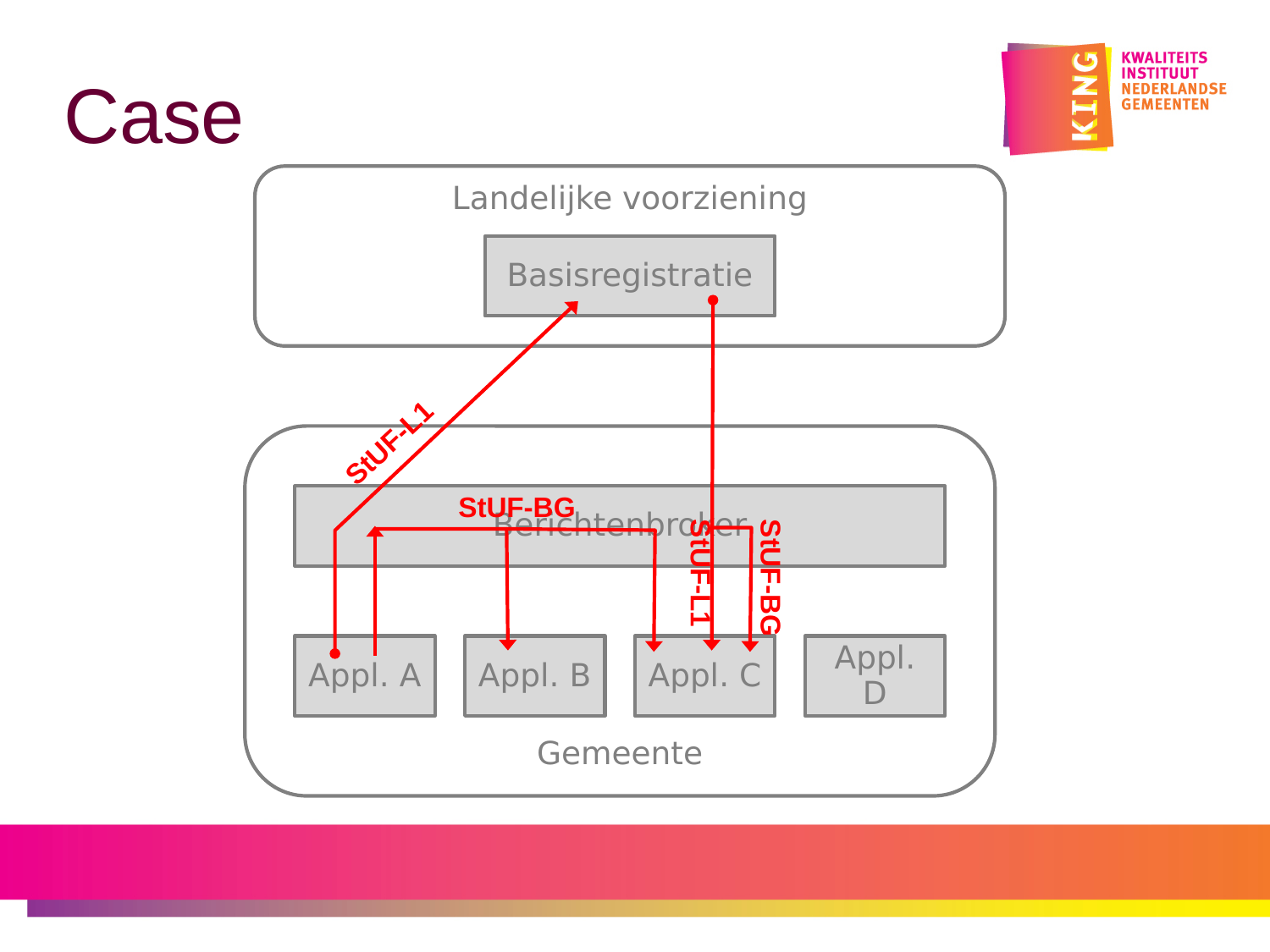

# Case
Landelijke voorziening
Basisregistratie

StUF-L1
Gemeente
Berichtenbroker
StUF-BG

StUF-L1
StUF-BG
Appl. A
Appl. B
Appl. C
Appl. D